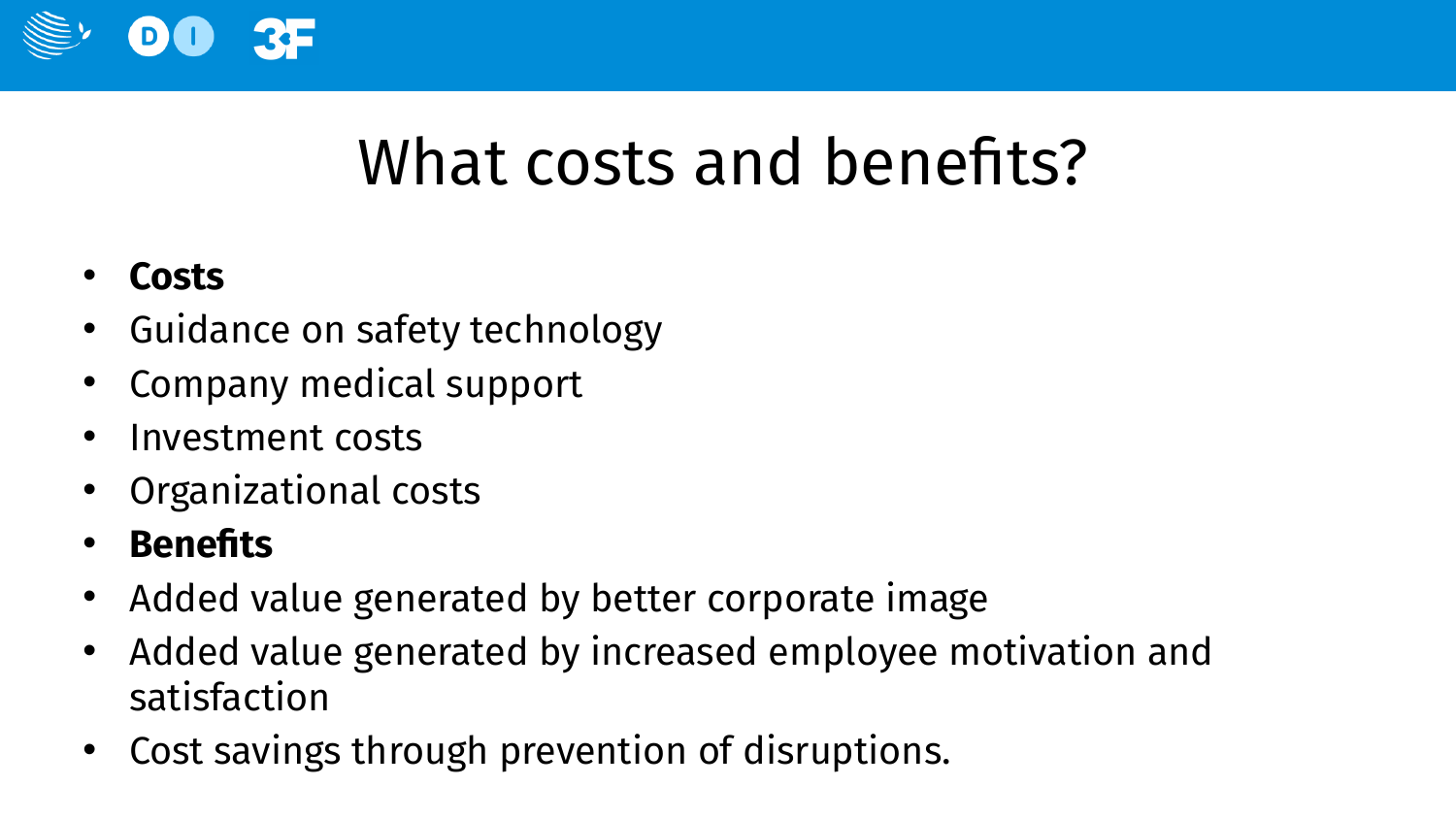

# What costs and benefits?
Costs
Guidance on safety technology
Company medical support
Investment costs
Organizational costs
Benefits
Added value generated by better corporate image
Added value generated by increased employee motivation and satisfaction
Cost savings through prevention of disruptions.